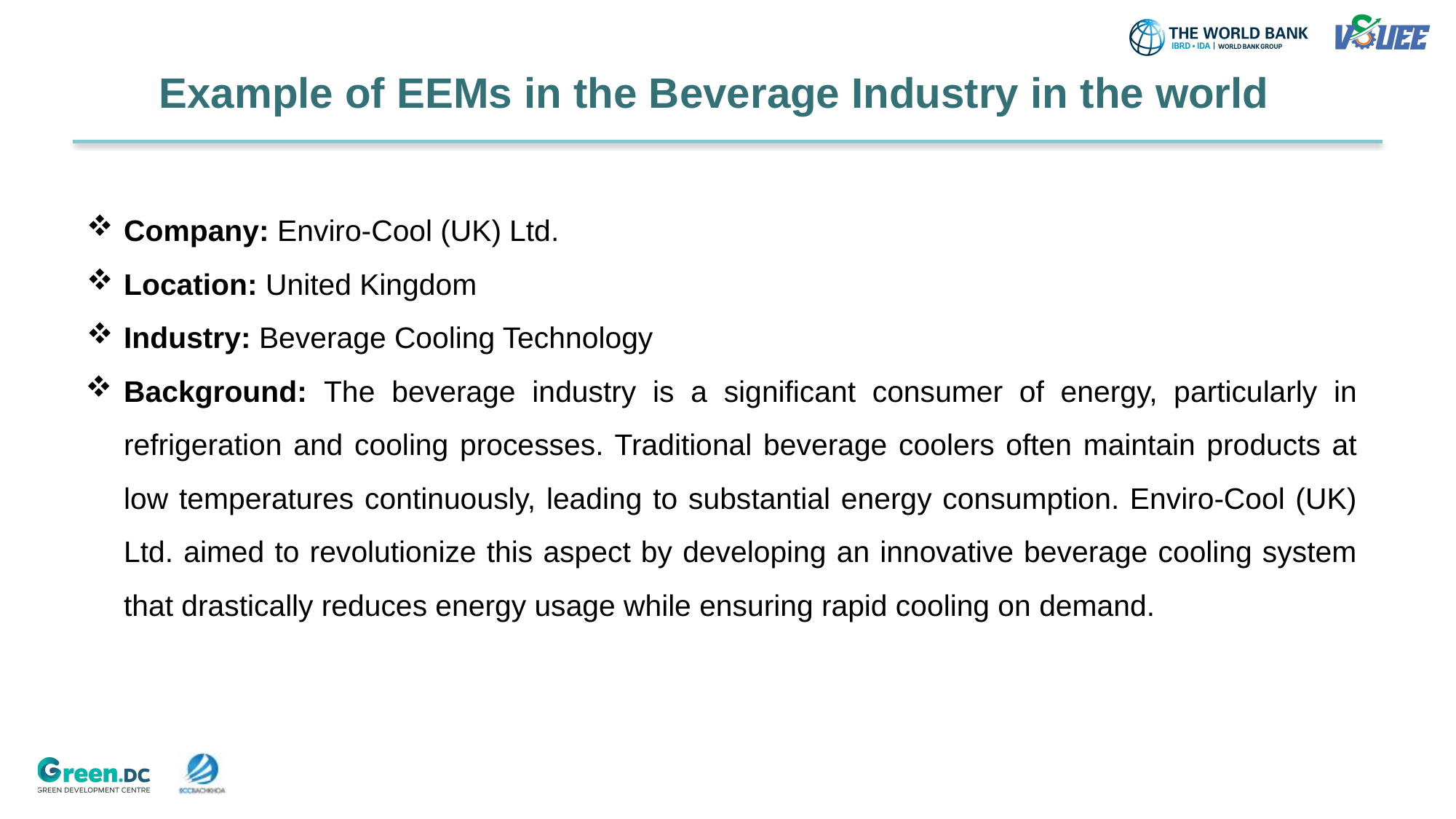

# Example of EEMs in the Beverage Industry in the world
Company: Enviro-Cool (UK) Ltd.
Location: United Kingdom
Industry: Beverage Cooling Technology
Background: The beverage industry is a significant consumer of energy, particularly in refrigeration and cooling processes. Traditional beverage coolers often maintain products at low temperatures continuously, leading to substantial energy consumption. Enviro-Cool (UK) Ltd. aimed to revolutionize this aspect by developing an innovative beverage cooling system that drastically reduces energy usage while ensuring rapid cooling on demand.